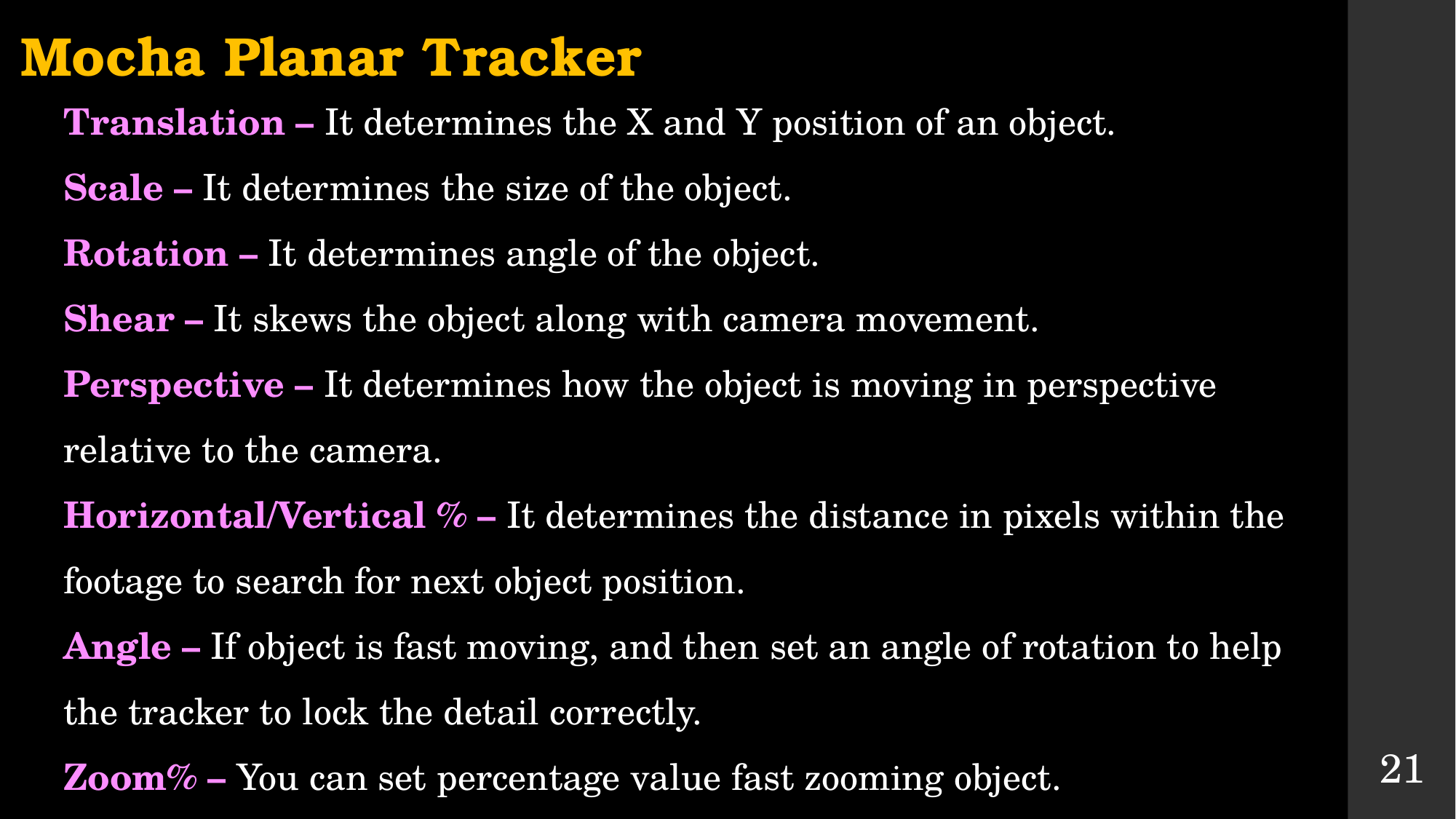

Mocha Planar Tracker
Translation – It determines the X and Y position of an object.
Scale – It determines the size of the object.
Rotation – It determines angle of the object.
Shear – It skews the object along with camera movement.
Perspective – It determines how the object is moving in perspective relative to the camera.
Horizontal/Vertical % – It determines the distance in pixels within the footage to search for next object position.
Angle – If object is fast moving, and then set an angle of rotation to help the tracker to lock the detail correctly.
Zoom% – You can set percentage value fast zooming object.
21